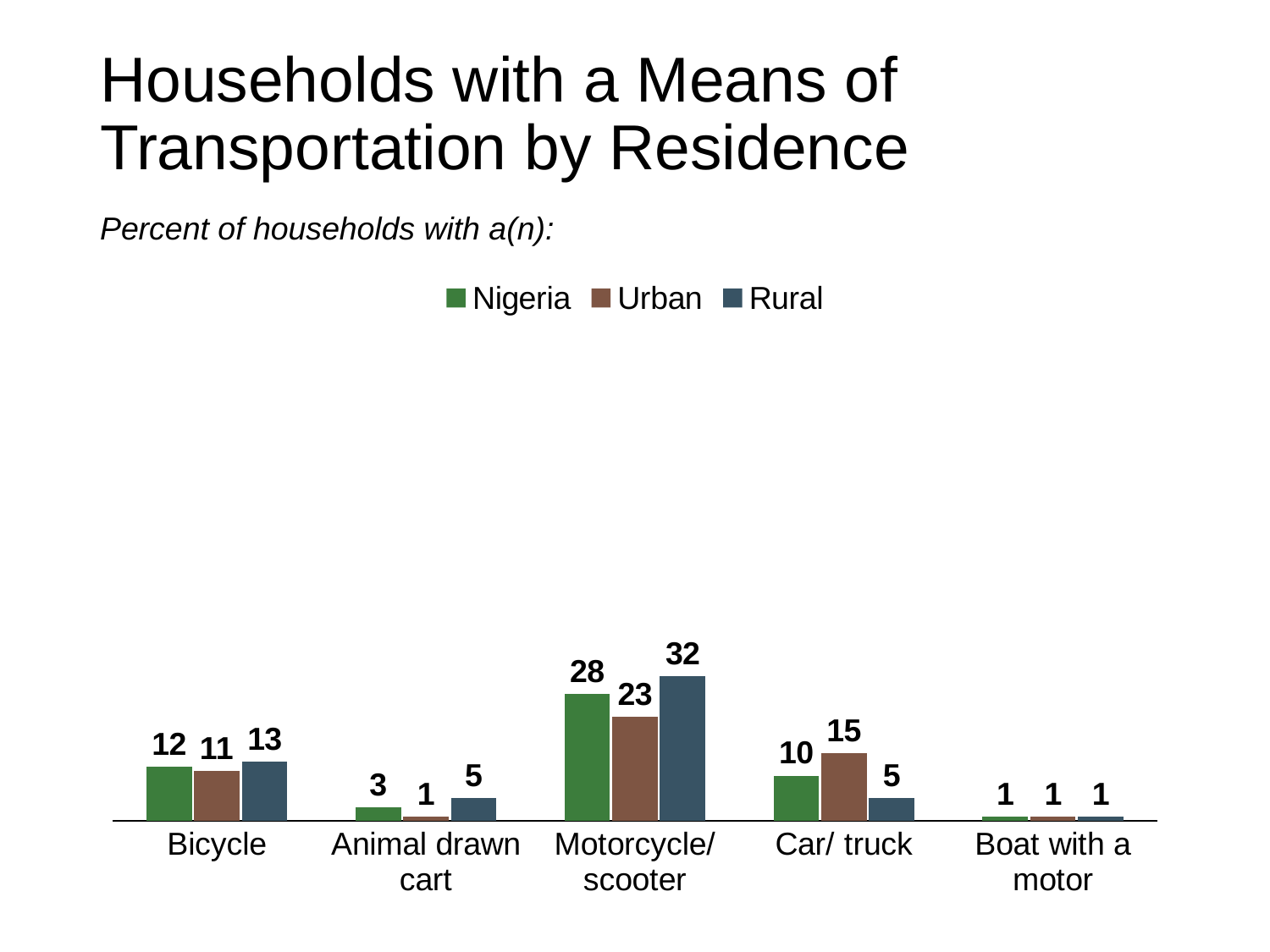

# Households with a Means of Transportation by Residence
Percent of households with a(n):

### Chart

| Category | Nigeria | Urban | Rural |
|---|---|---|---|
| Bicycle | 12.0 | 11.0 | 13.0 |
| Animal drawn cart | 3.0 | 1.0 | 5.0 |
| Motorcycle/ scooter | 28.0 | 23.0 | 32.0 |
| Car/ truck | 10.0 | 15.0 | 5.0 |
| Boat with a motor | 1.0 | 1.0 | 1.0 |